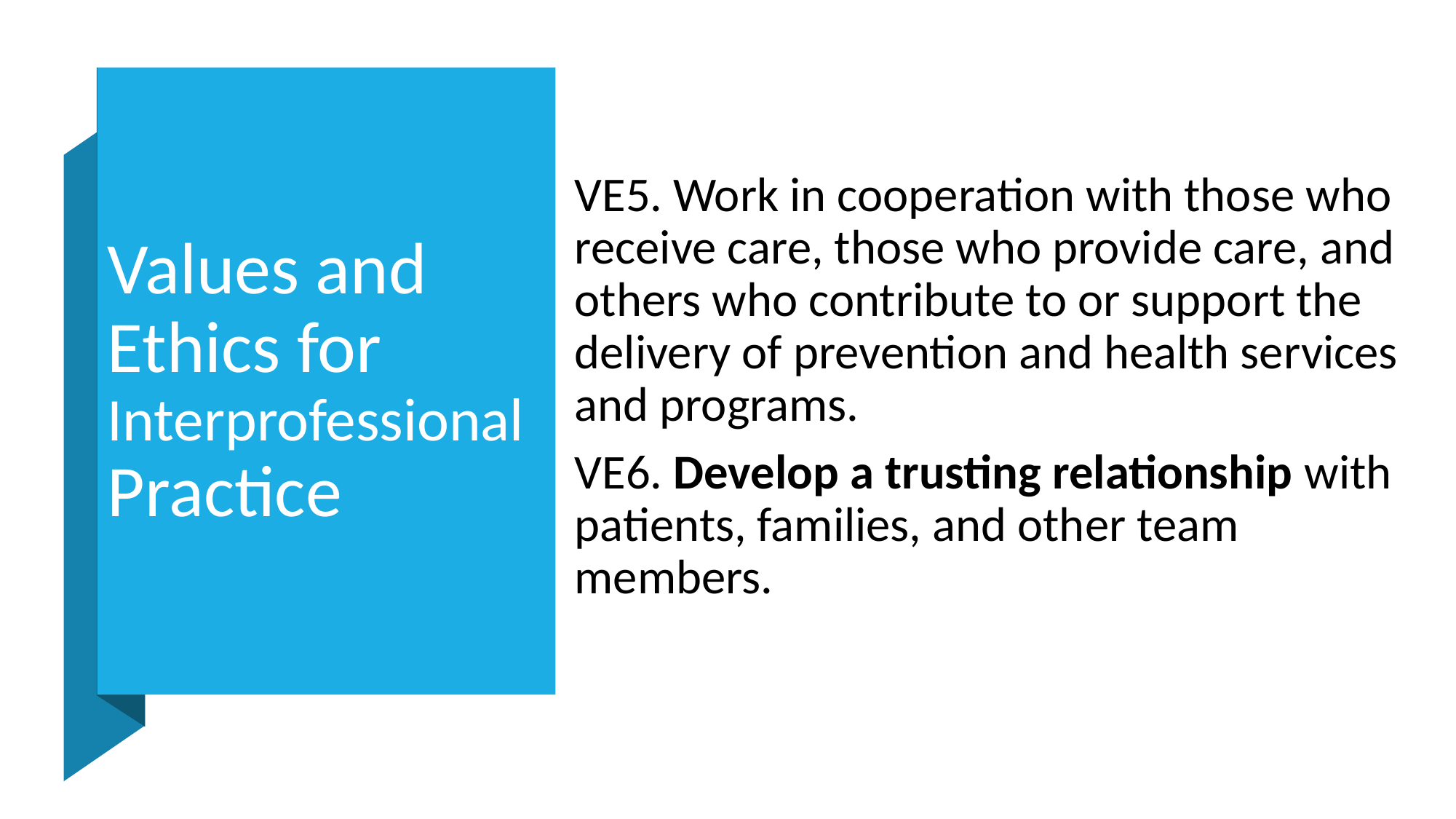

VE5. Work in cooperation with those who receive care, those who provide care, and others who contribute to or support the delivery of prevention and health services and programs.
VE6. Develop a trusting relationship with patients, families, and other team members.

# Values and Ethics for Interprofessional Practice